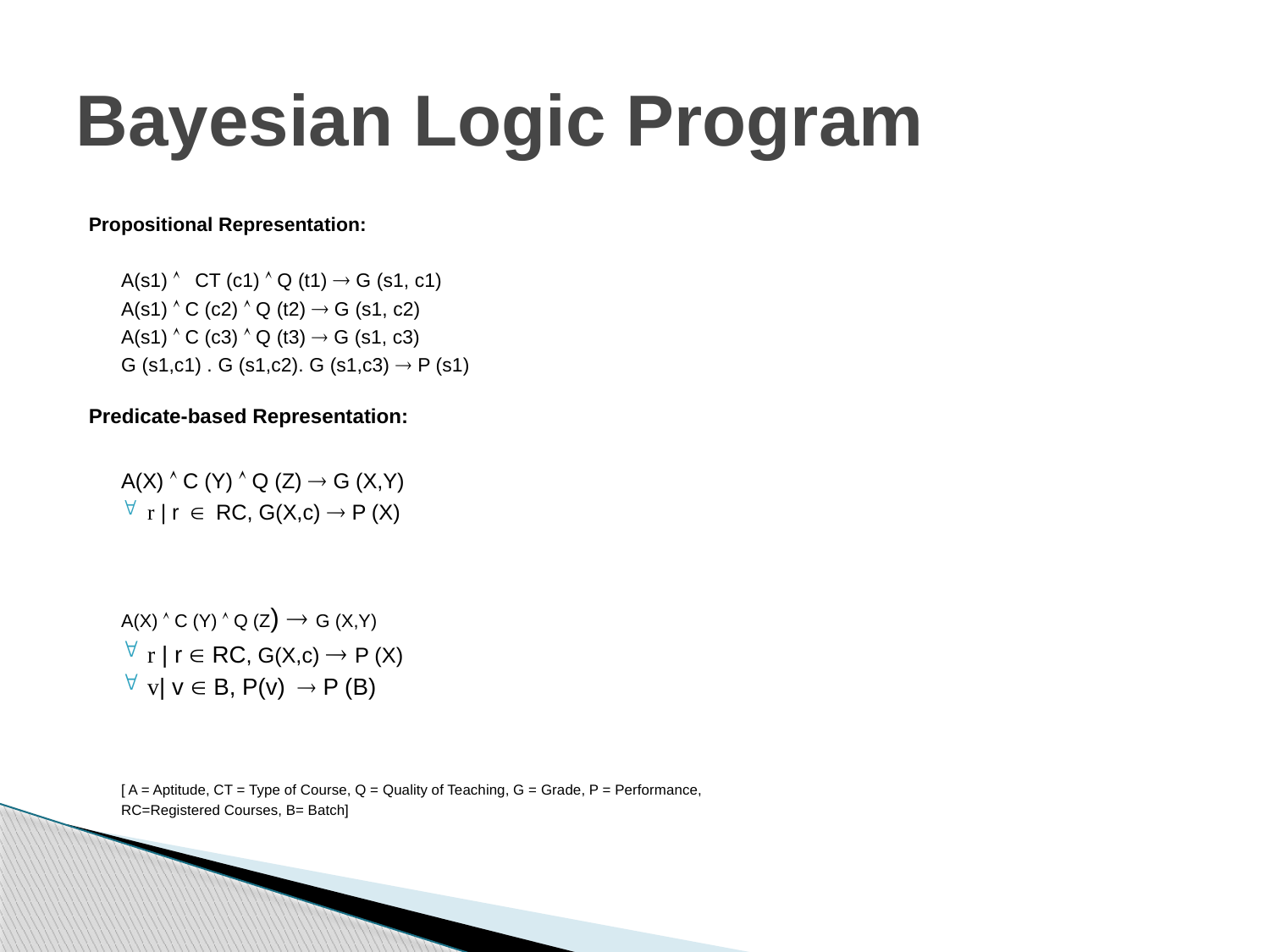

# Bayesian Logic Program
Propositional Representation:

A(s1) ∧  CT (c1) ∧ Q (t1) → G (s1, c1)
A(s1) ∧ C (c2) ∧ Q (t2) → G (s1, c2)
A(s1) ∧ C (c3) ∧ Q (t3) → G (s1, c3)
G (s1,c1) . G (s1,c2). G (s1,c3) → P (s1)

Predicate-based Representation:

A(X) ∧ C (Y) ∧ Q (Z) → G (X,Y)
r | r ∈ RC, G(X,c) → P (X)

A(X) ∧ C (Y) ∧ Q (Z) → G (X,Y)
r | r ∈ RC, G(X,c) → P (X)
v| v ∈ B, P(v) → P (B)

[ A = Aptitude, CT = Type of Course, Q = Quality of Teaching, G = Grade, P = Performance,
RC=Registered Courses, B= Batch]